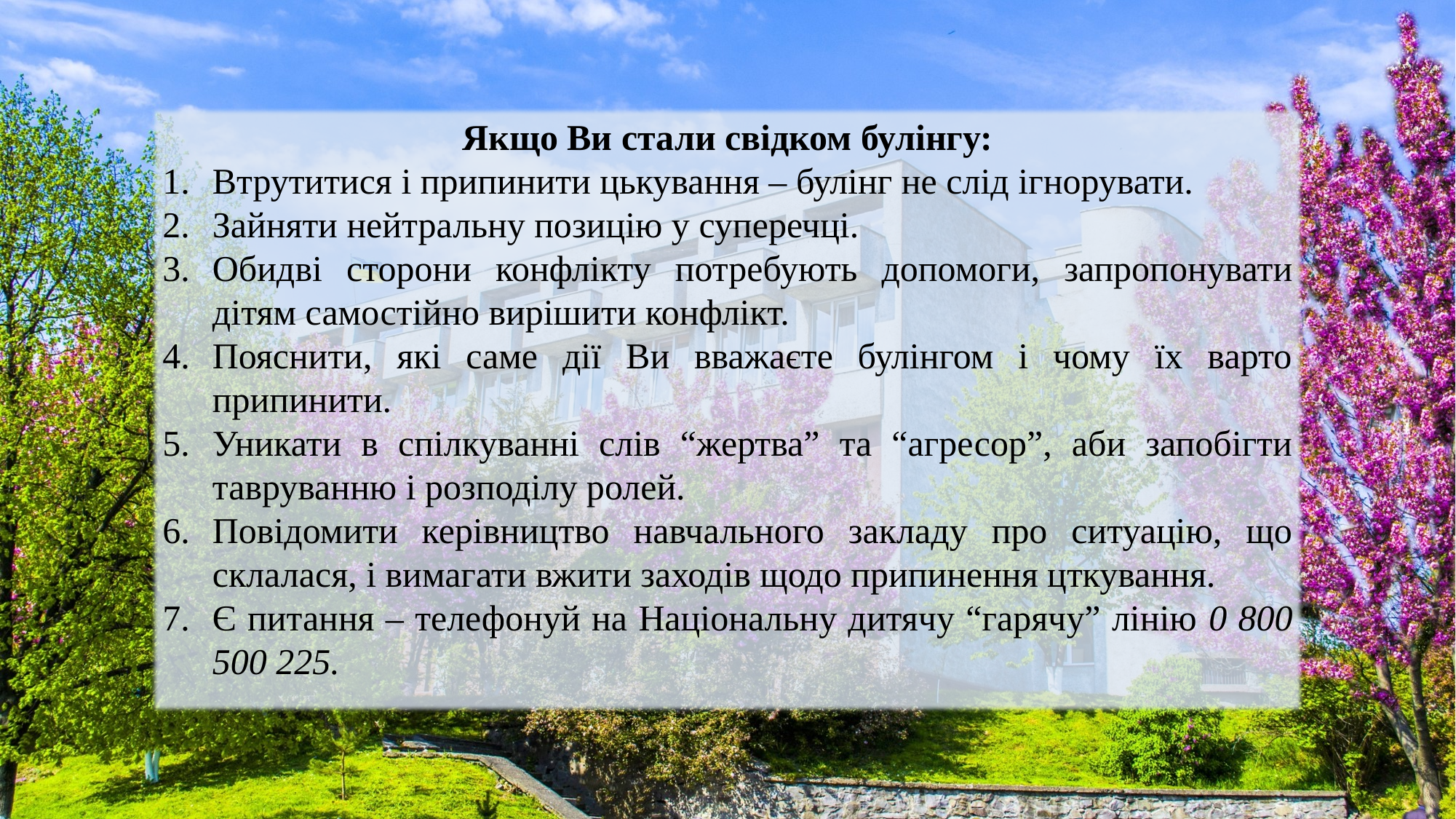

Якщо Ви стали свідком булінгу:
Втрутитися і припинити цькування – булінг не слід ігнорувати.
Зайняти нейтральну позицію у суперечці.
Обидві сторони конфлікту потребують допомоги, запропонувати дітям самостійно вирішити конфлікт.
Пояснити, які саме дії Ви вважаєте булінгом і чому їх варто припинити.
Уникати в спілкуванні слів “жертва” та “агресор”, аби запобігти тавруванню і розподілу ролей.
Повідомити керівництво навчального закладу про ситуацію, що склалася, і вимагати вжити заходів щодо припинення цткування.
Є питання – телефонуй на Національну дитячу “гарячу” лінію 0 800 500 225.